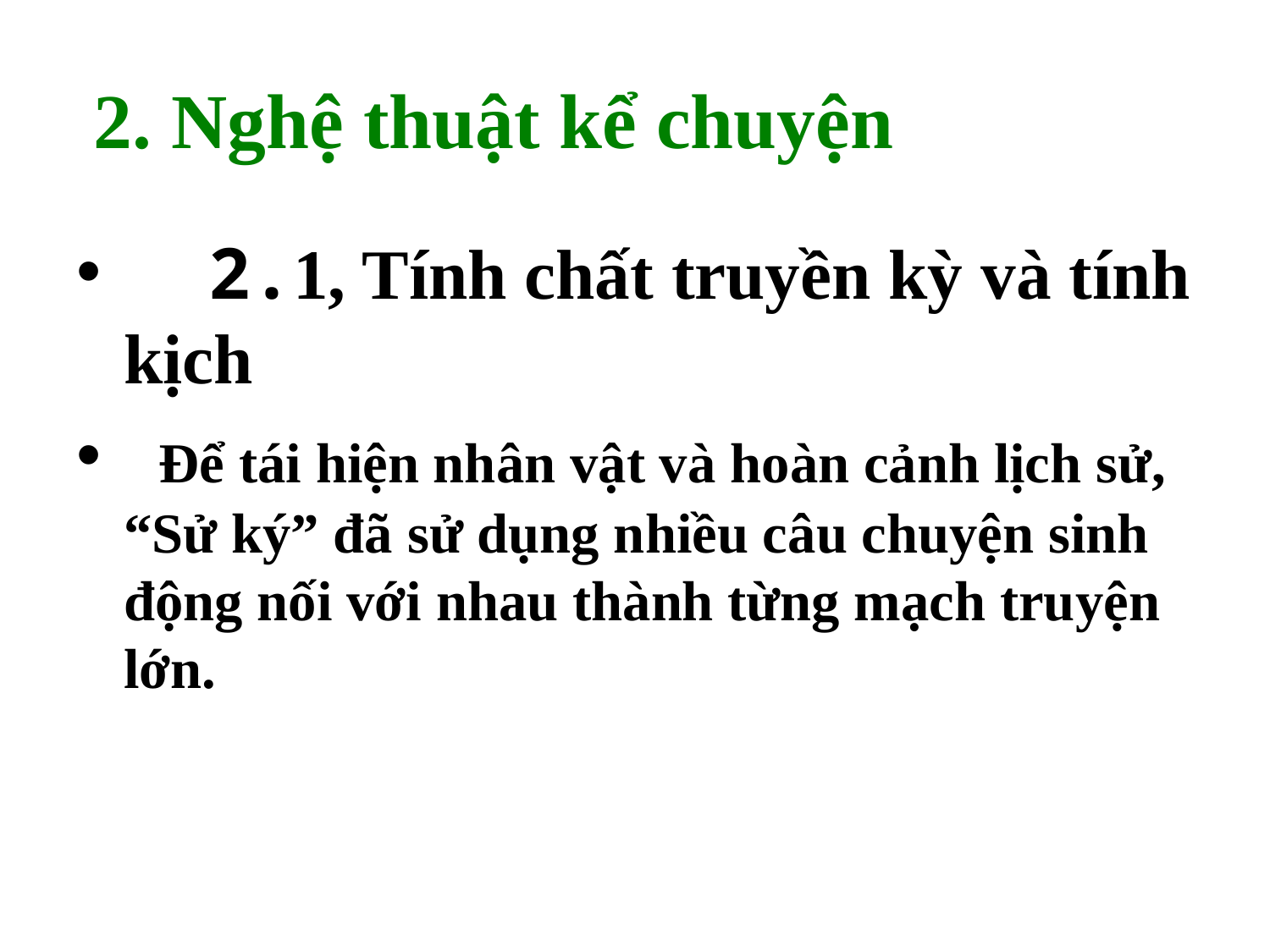

# 2. Nghệ thuật kể chuyện
  2.1, Tính chất truyền kỳ và tính kịch
  Để tái hiện nhân vật và hoàn cảnh lịch sử, “Sử ký” đã sử dụng nhiều câu chuyện sinh động nối với nhau thành từng mạch truyện lớn.